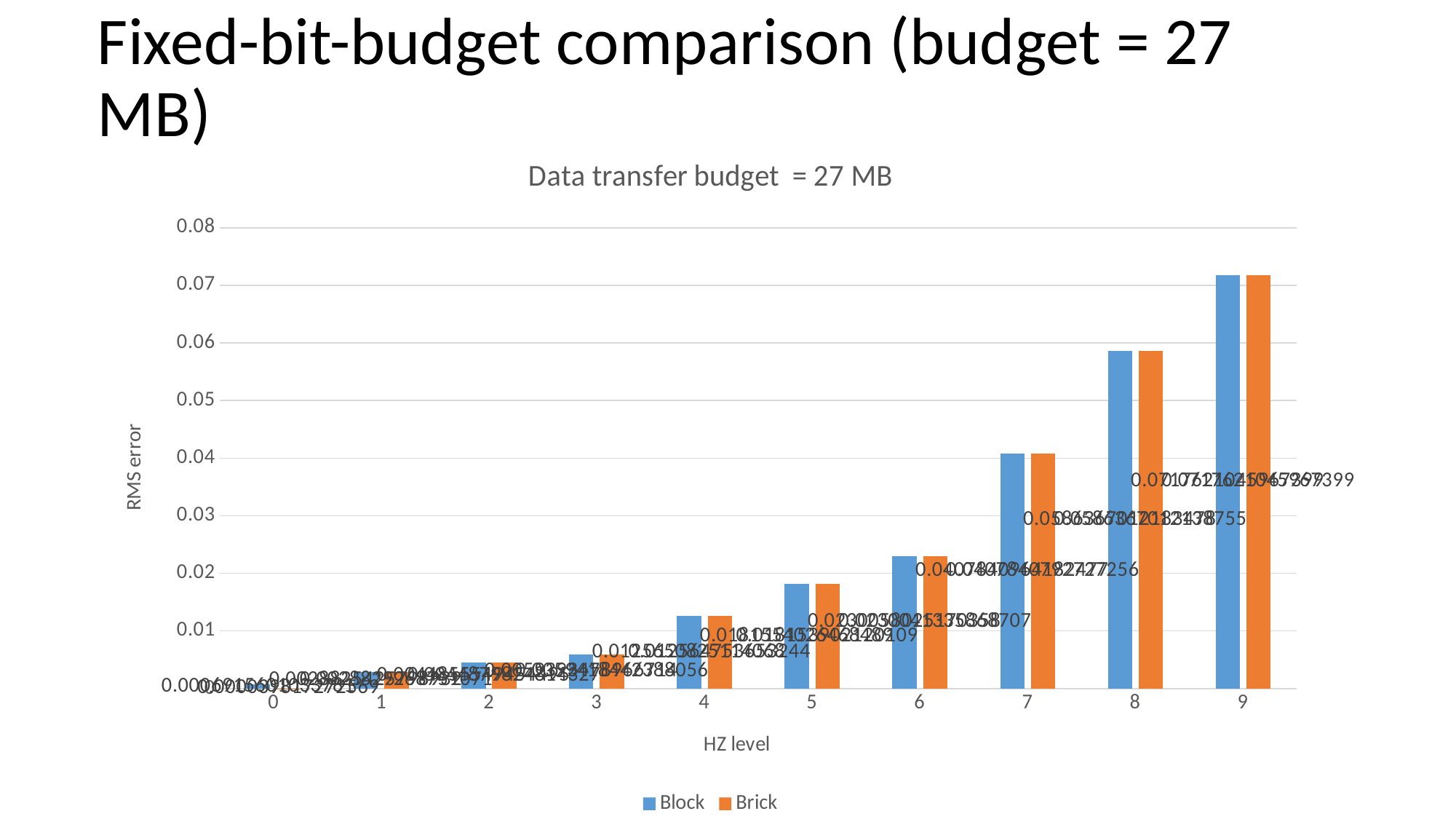

# Fixed-bit-budget comparison (budget = 27 MB)

### Chart: Data transfer budget  = 27 MB

| Category |  |  |
|---|---|---|
| 0 | 0.0006915601033781 | 3.9817272569e-05 |
| 1 | 0.0028825425798932 | 0.0028829268751071 |
| 2 | 0.0044855549454495 | 0.0044879824814327 |
| 3 | 0.0059393478966714 | 0.0059418442388056 |
| 4 | 0.0125650825114068 | 0.012564753653244 |
| 5 | 0.0181554026468489 | 0.018153902120109 |
| 6 | 0.0230058025170358 | 0.0230041335868707 |
| 7 | 0.0407840964182477 | 0.0407840792727256 |
| 8 | 0.0586367012183478 | 0.0586367012138755 |
| 9 | 0.0717621045967399 | 0.0717621045967399 |